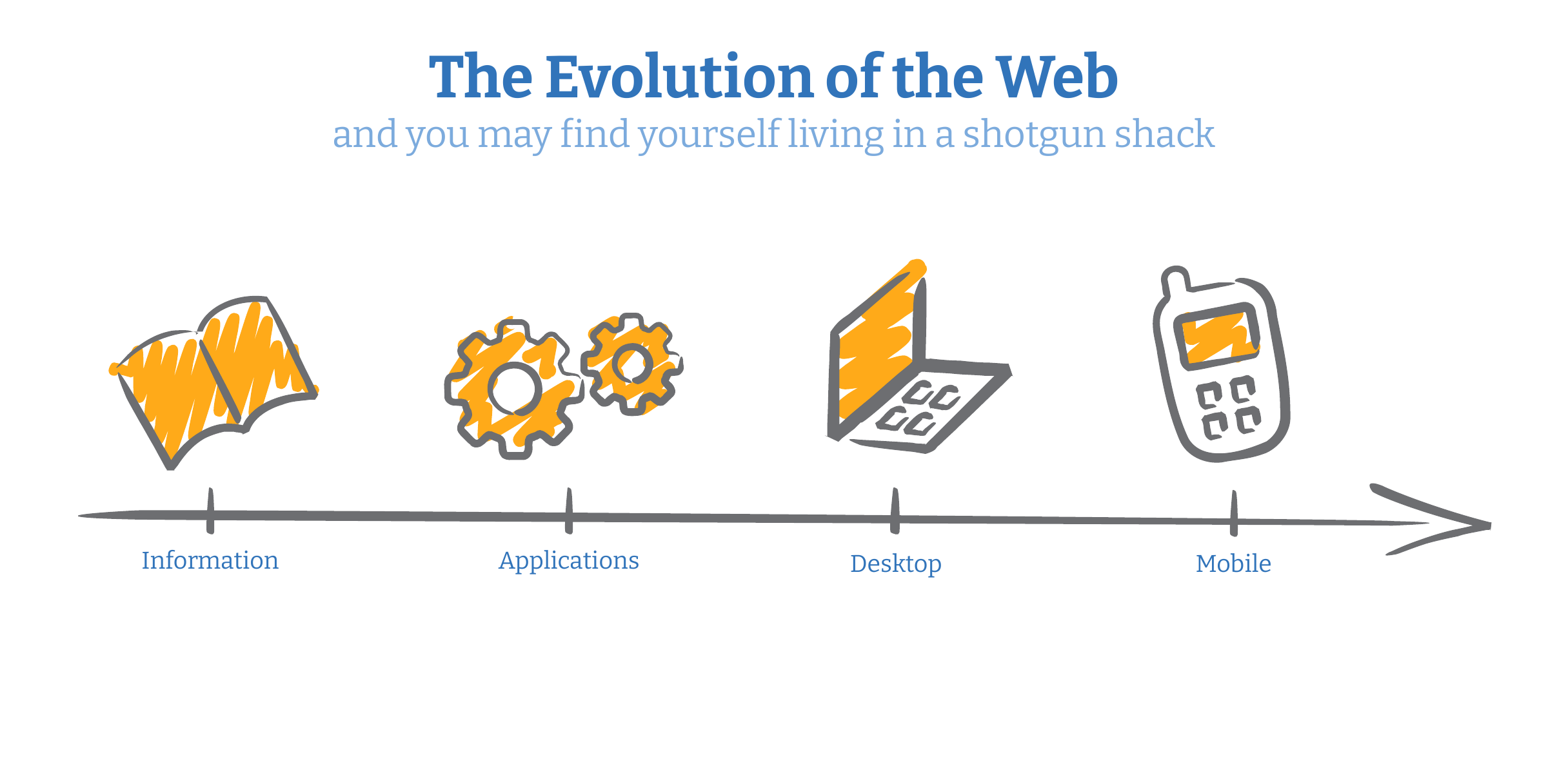

The Evolution of the Web
and you may find yourself living in a shotgun shack

Information
Applications
Desktop
Mobile